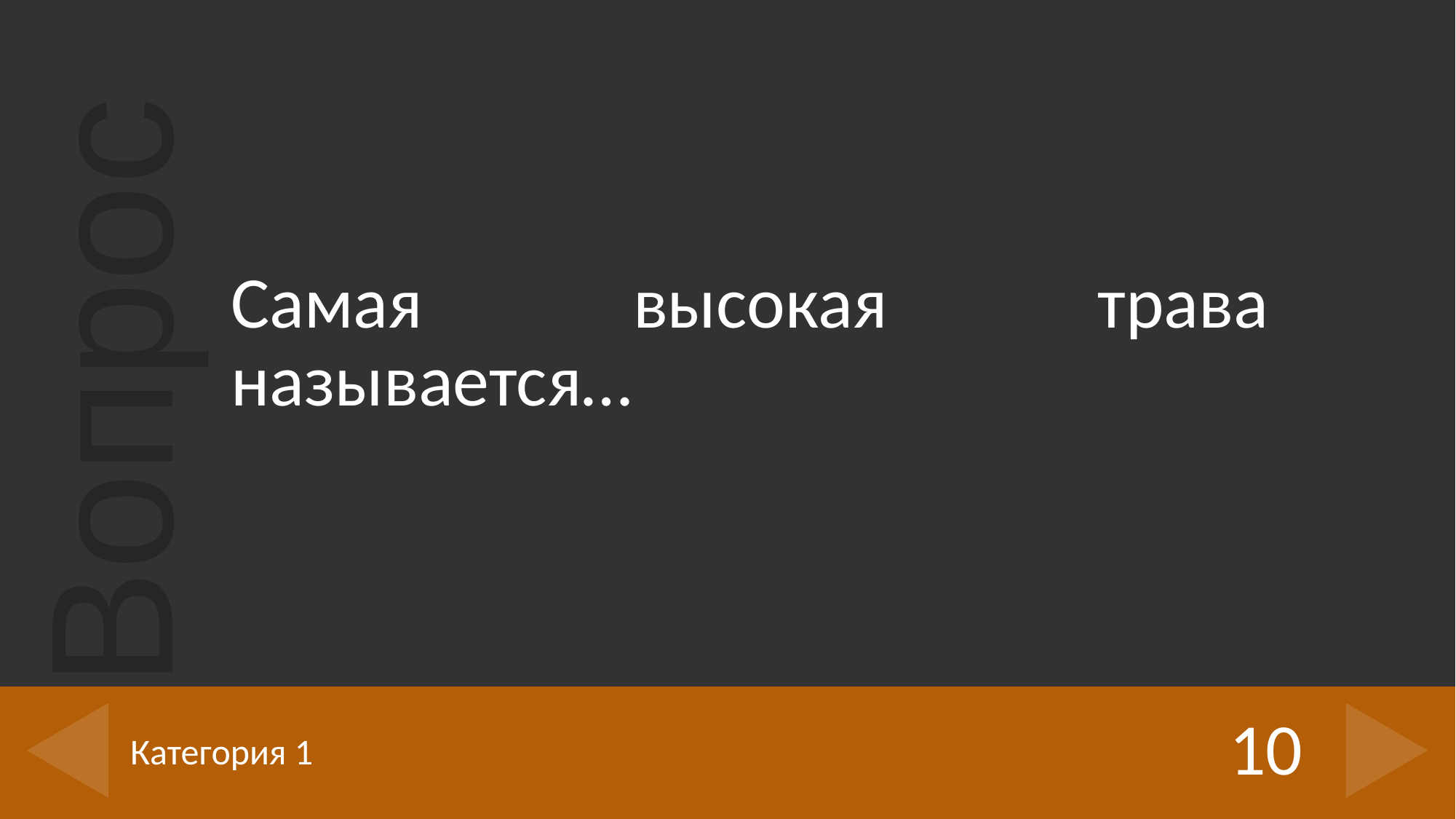

Самая высокая трава называется…
10
# Категория 1